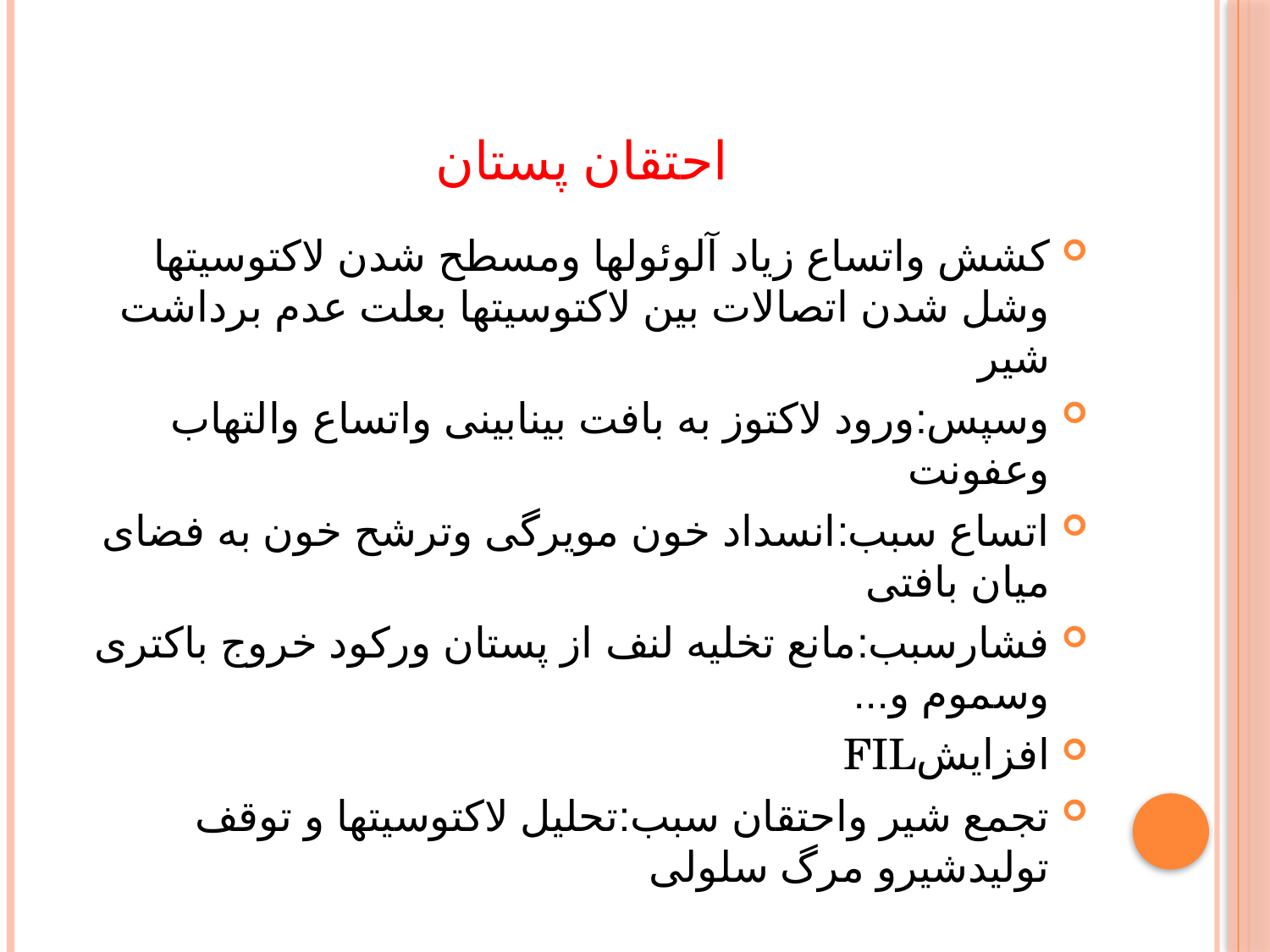

# احتقان پستان
کشش واتساع زیاد آلوئولها ومسطح شدن لاکتوسیتها وشل شدن اتصالات بین لاکتوسیتها بعلت عدم برداشت شیر
وسپس:ورود لاکتوز به بافت بینابینی واتساع والتهاب وعفونت
اتساع سبب:انسداد خون مویرگی وترشح خون به فضای میان بافتی
فشارسبب:مانع تخلیه لنف از پستان ورکود خروج باکتری وسموم و...
افزایشFIL
تجمع شیر واحتقان سبب:تحلیل لاکتوسیتها و توقف تولیدشیرو مرگ سلولی